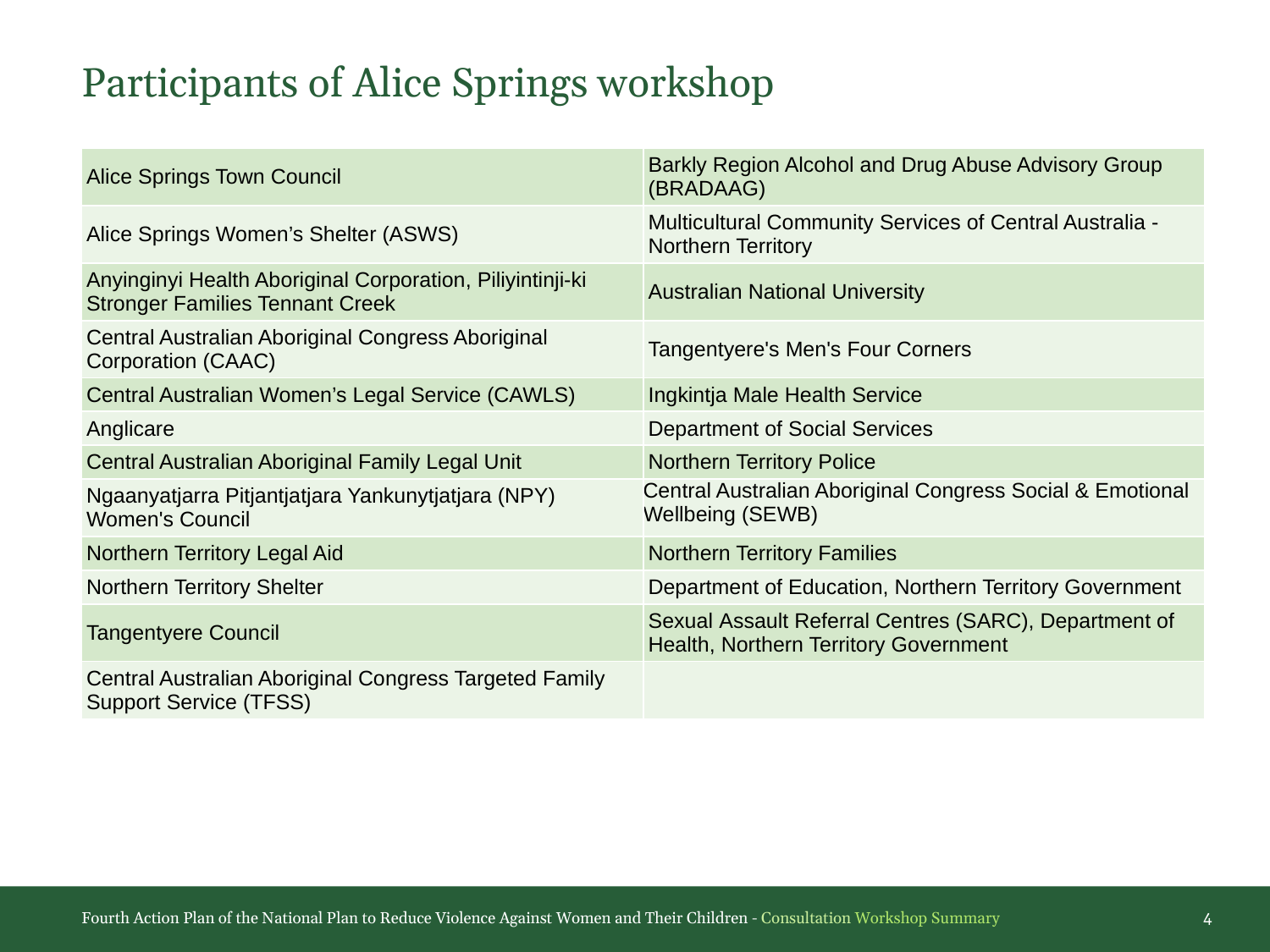

# Participants of Alice Springs workshop
| Alice Springs Town Council | Barkly Region Alcohol and Drug Abuse Advisory Group (BRADAAG) |
| --- | --- |
| Alice Springs Women’s Shelter (ASWS) | Multicultural Community Services of Central Australia - Northern Territory |
| Anyinginyi Health Aboriginal Corporation, Piliyintinji-ki Stronger Families Tennant Creek | Australian National University |
| Central Australian Aboriginal Congress Aboriginal Corporation (CAAC) | Tangentyere's Men's Four Corners |
| Central Australian Women’s Legal Service (CAWLS) | Ingkintja Male Health Service |
| Anglicare | Department of Social Services |
| Central Australian Aboriginal Family Legal Unit | Northern Territory Police |
| Ngaanyatjarra Pitjantjatjara Yankunytjatjara (NPY) Women's Council | Central Australian Aboriginal Congress Social & Emotional Wellbeing (SEWB) |
| Northern Territory Legal Aid | Northern Territory Families |
| Northern Territory Shelter | Department of Education, Northern Territory Government |
| Tangentyere Council | Sexual Assault Referral Centres (SARC), Department of Health, Northern Territory Government |
| Central Australian Aboriginal Congress Targeted Family Support Service (TFSS) |  |
Fourth Action Plan of the National Plan to Reduce Violence Against Women and Their Children - Consultation Workshop Summary
4